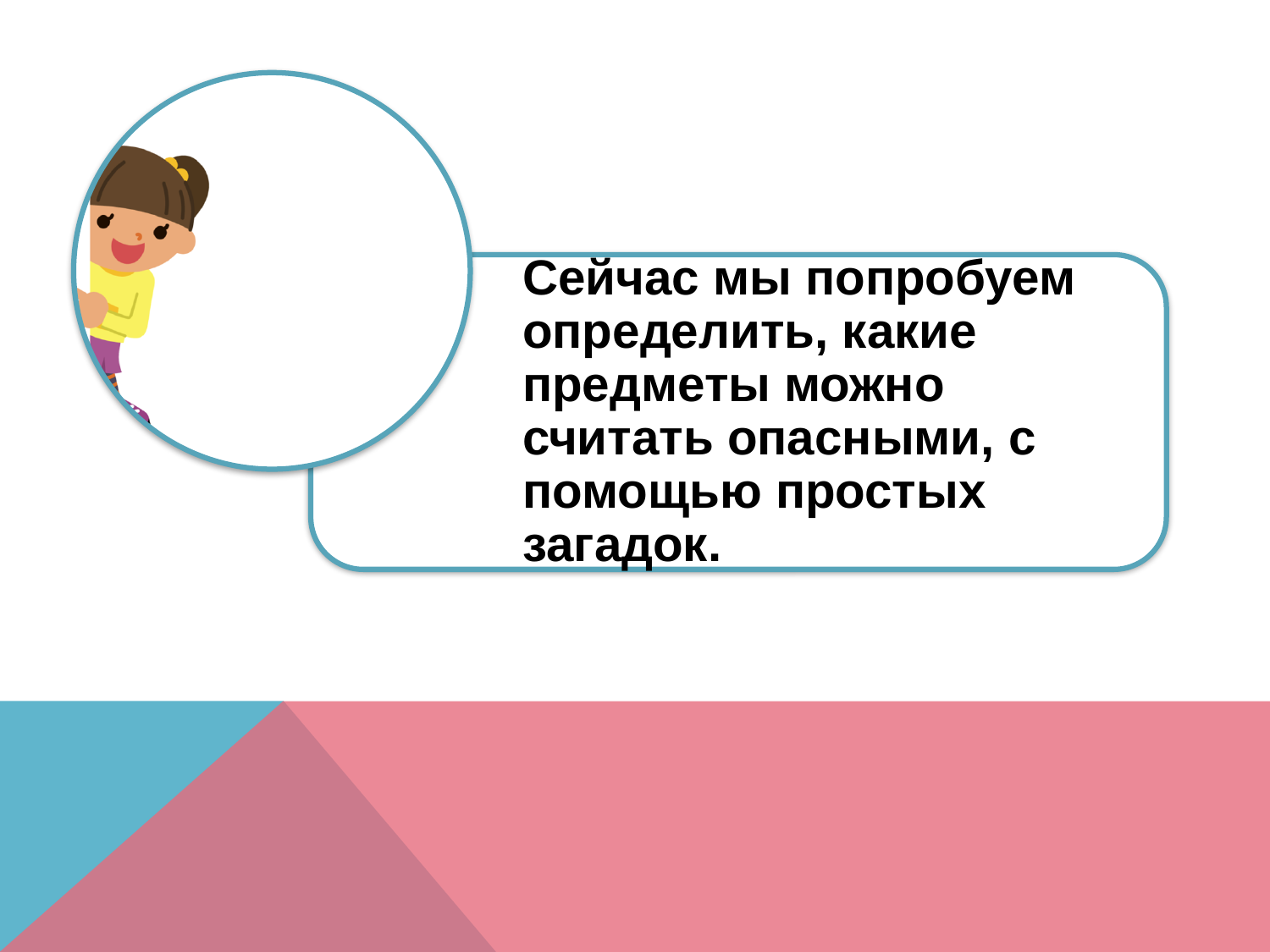

Сейчас мы попробуем определить, какие предметы можно считать опасными, с помощью простых загадок.